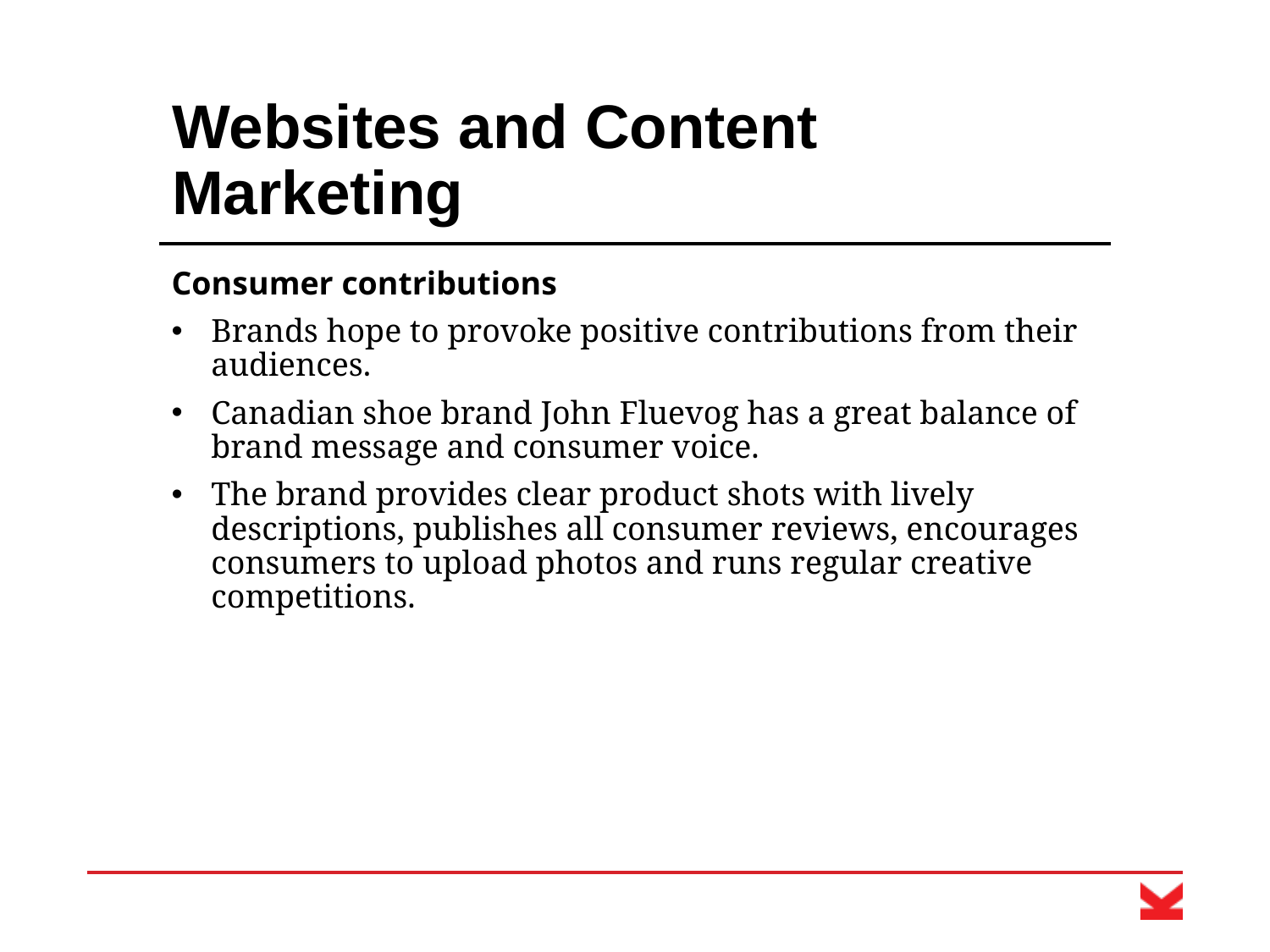

# Websites and Content Marketing
Consumer contributions
Brands hope to provoke positive contributions from their audiences.
Canadian shoe brand John Fluevog has a great balance of brand message and consumer voice.
The brand provides clear product shots with lively descriptions, publishes all consumer reviews, encourages consumers to upload photos and runs regular creative competitions.